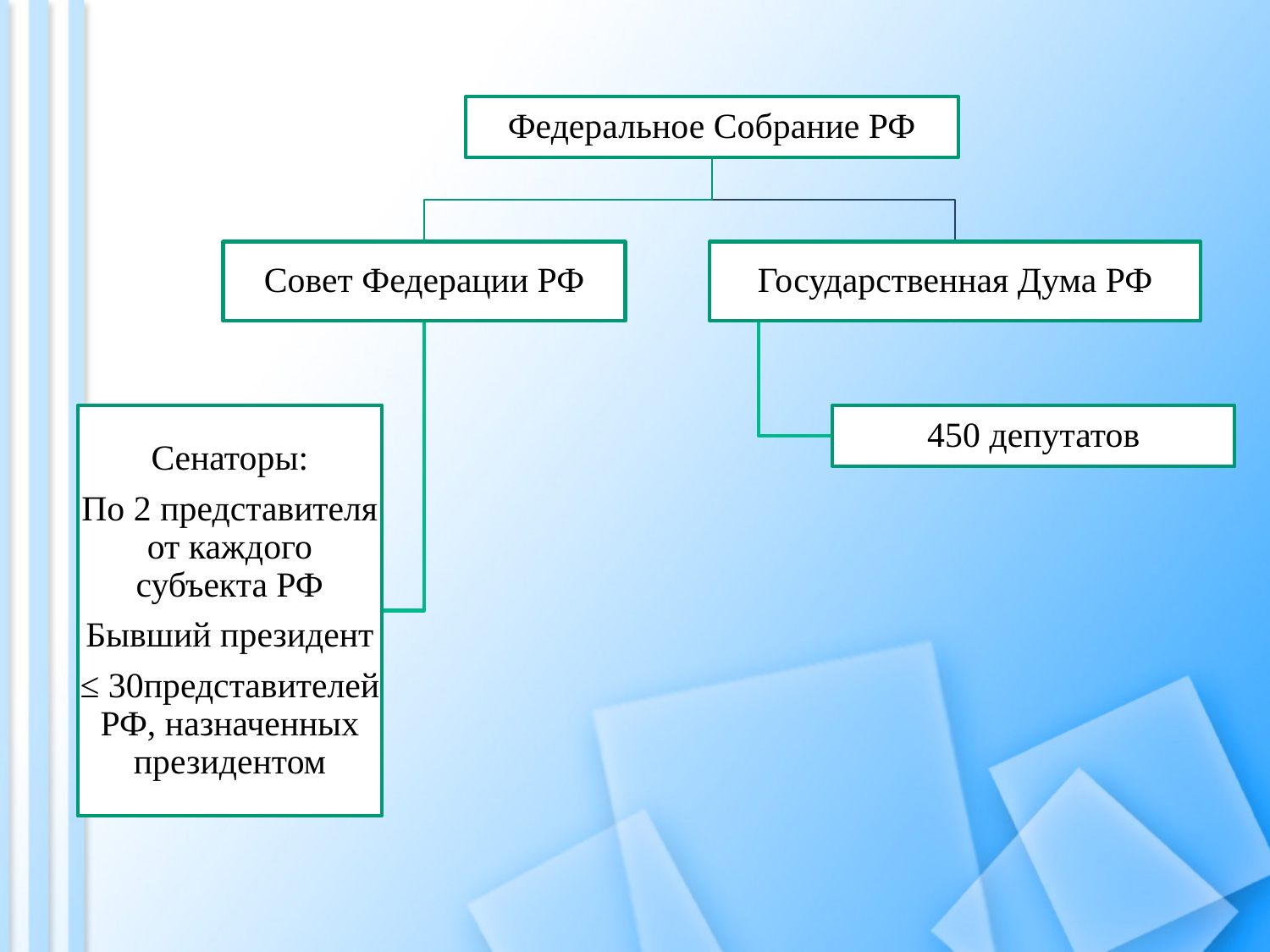

Федеральное Собрание РФ
Совет Федерации РФ
Сенаторы:
По 2 представителя от каждого субъекта РФ
Бывший президент
≤ 30представителей РФ, назначенных президентом
Государственная Дума РФ
450 депутатов